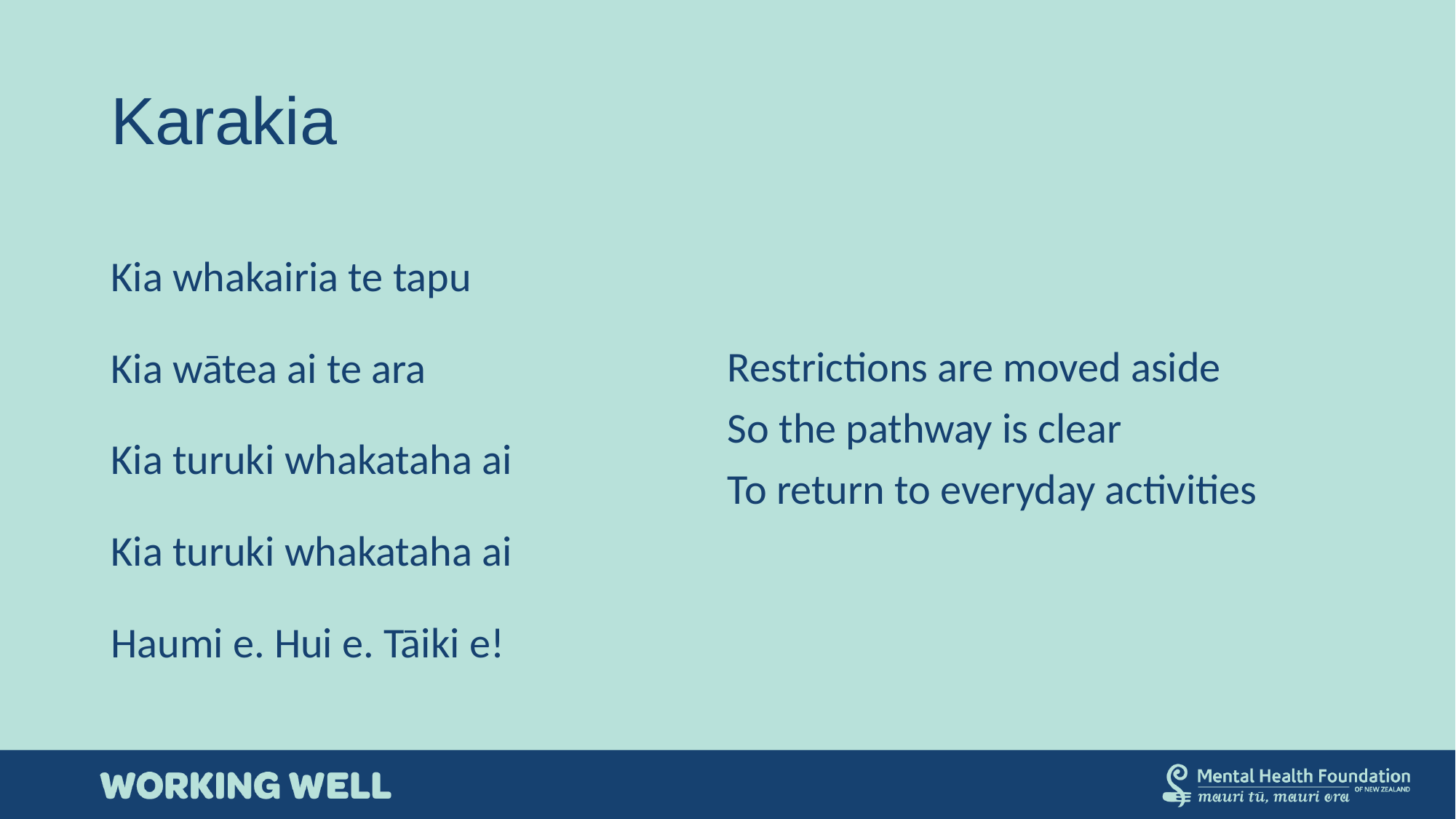

# Karakia
Kia whakairia te tapu
Kia wātea ai te ara
Kia turuki whakataha ai
Kia turuki whakataha ai
Haumi e. Hui e. Tāiki e!

Restrictions are moved aside
So the pathway is clear
To return to everyday activities